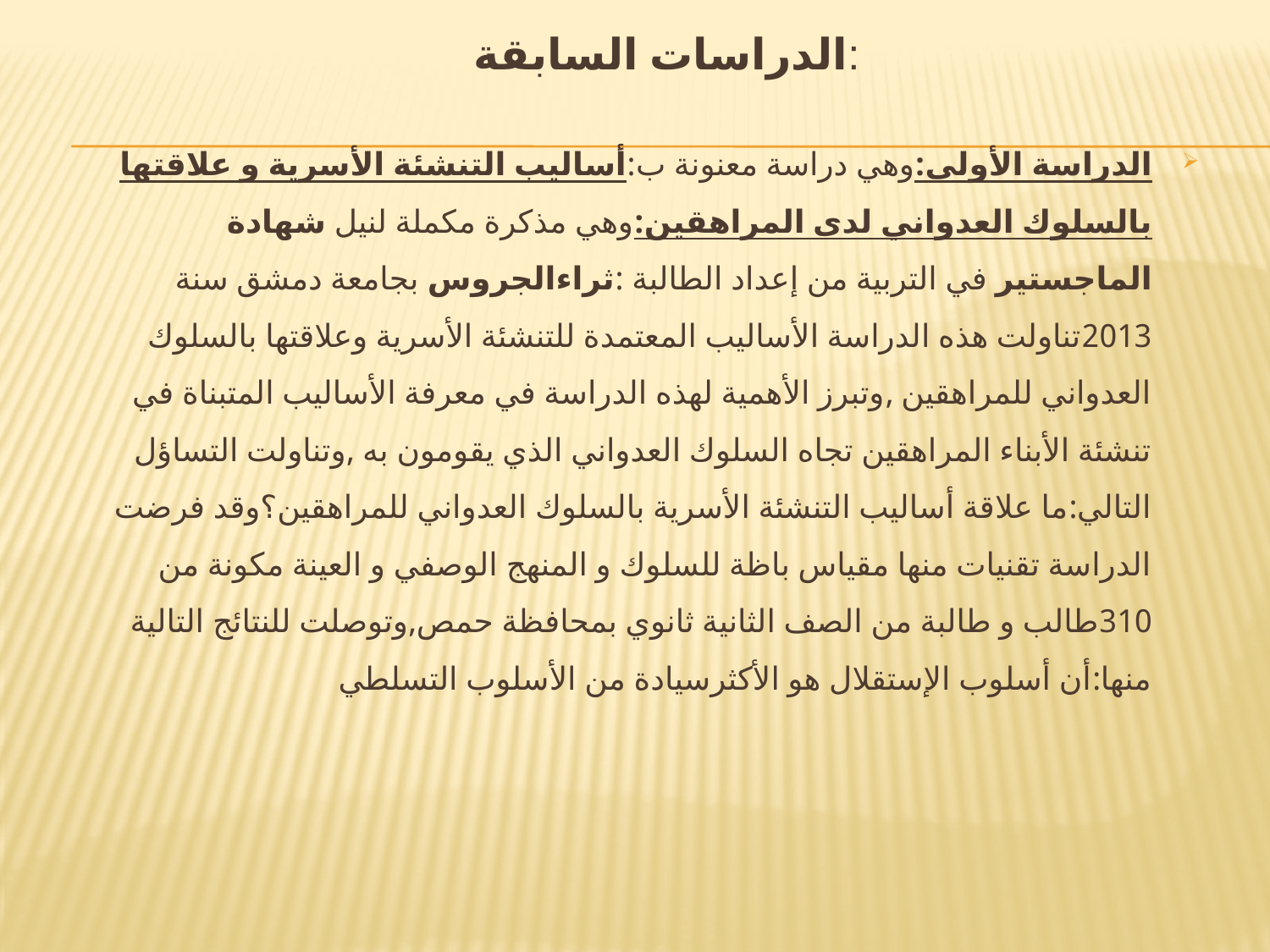

# الدراسات السابقة:
الدراسة الأولى:وهي دراسة معنونة ب:أساليب التنشئة الأسرية و علاقتها بالسلوك العدواني لدى المراهقين:وهي مذكرة مكملة لنيل شهادة الماجستير في التربية من إعداد الطالبة :ثراءالجروس بجامعة دمشق سنة 2013تناولت هذه الدراسة الأساليب المعتمدة للتنشئة الأسرية وعلاقتها بالسلوك العدواني للمراهقين ,وتبرز الأهمية لهذه الدراسة في معرفة الأساليب المتبناة في تنشئة الأبناء المراهقين تجاه السلوك العدواني الذي يقومون به ,وتناولت التساؤل التالي:ما علاقة أساليب التنشئة الأسرية بالسلوك العدواني للمراهقين؟وقد فرضت الدراسة تقنيات منها مقياس باظة للسلوك و المنهج الوصفي و العينة مكونة من 310طالب و طالبة من الصف الثانية ثانوي بمحافظة حمص,وتوصلت للنتائج التالية منها:أن أسلوب الإستقلال هو الأكثرسيادة من الأسلوب التسلطي